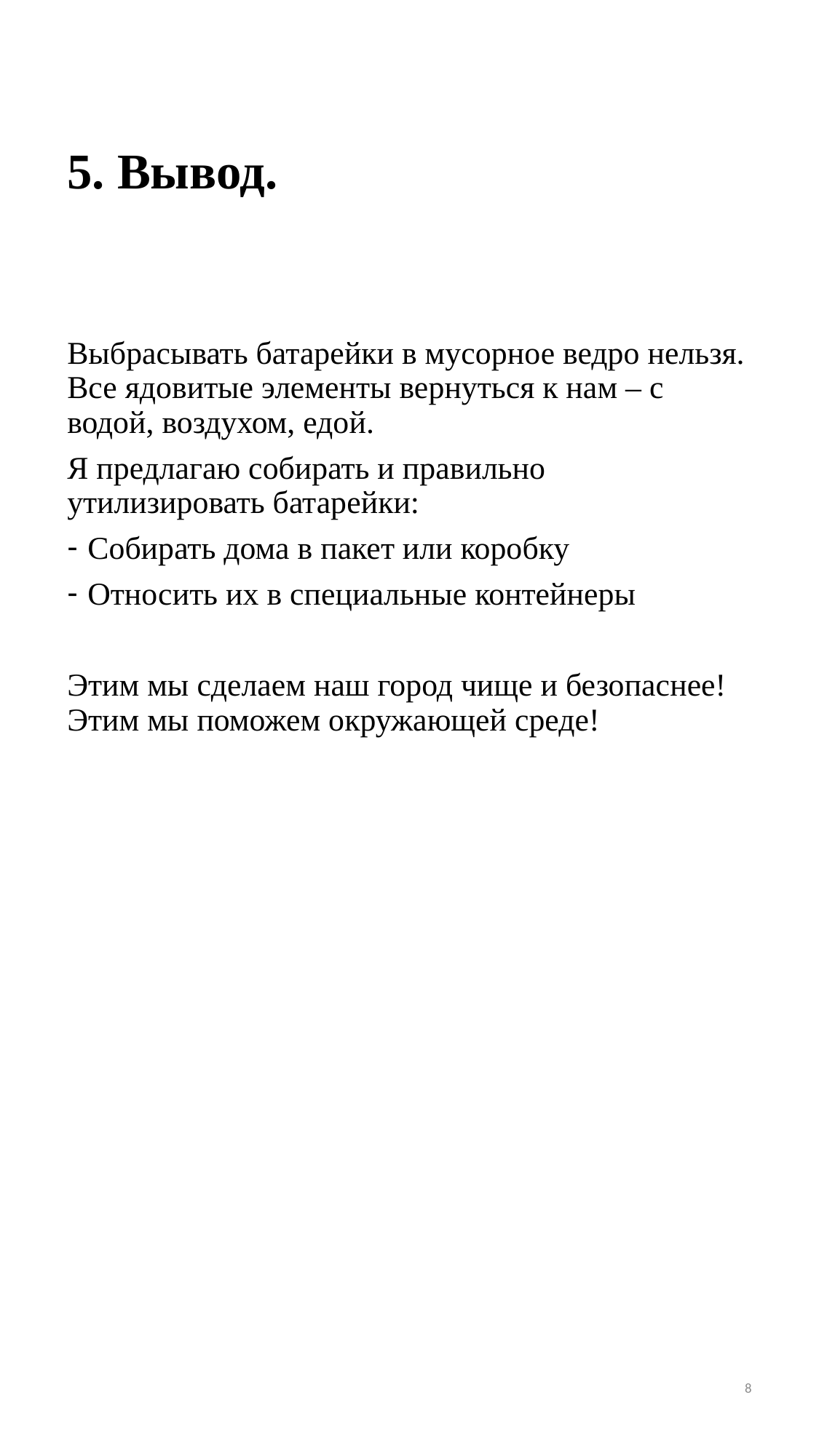

# 5. Вывод.
Выбрасывать батарейки в мусорное ведро нельзя. Все ядовитые элементы вернуться к нам – с водой, воздухом, едой.
Я предлагаю собирать и правильно утилизировать батарейки:
Собирать дома в пакет или коробку
Относить их в специальные контейнеры

Этим мы сделаем наш город чище и безопаснее! Этим мы поможем окружающей среде!

8